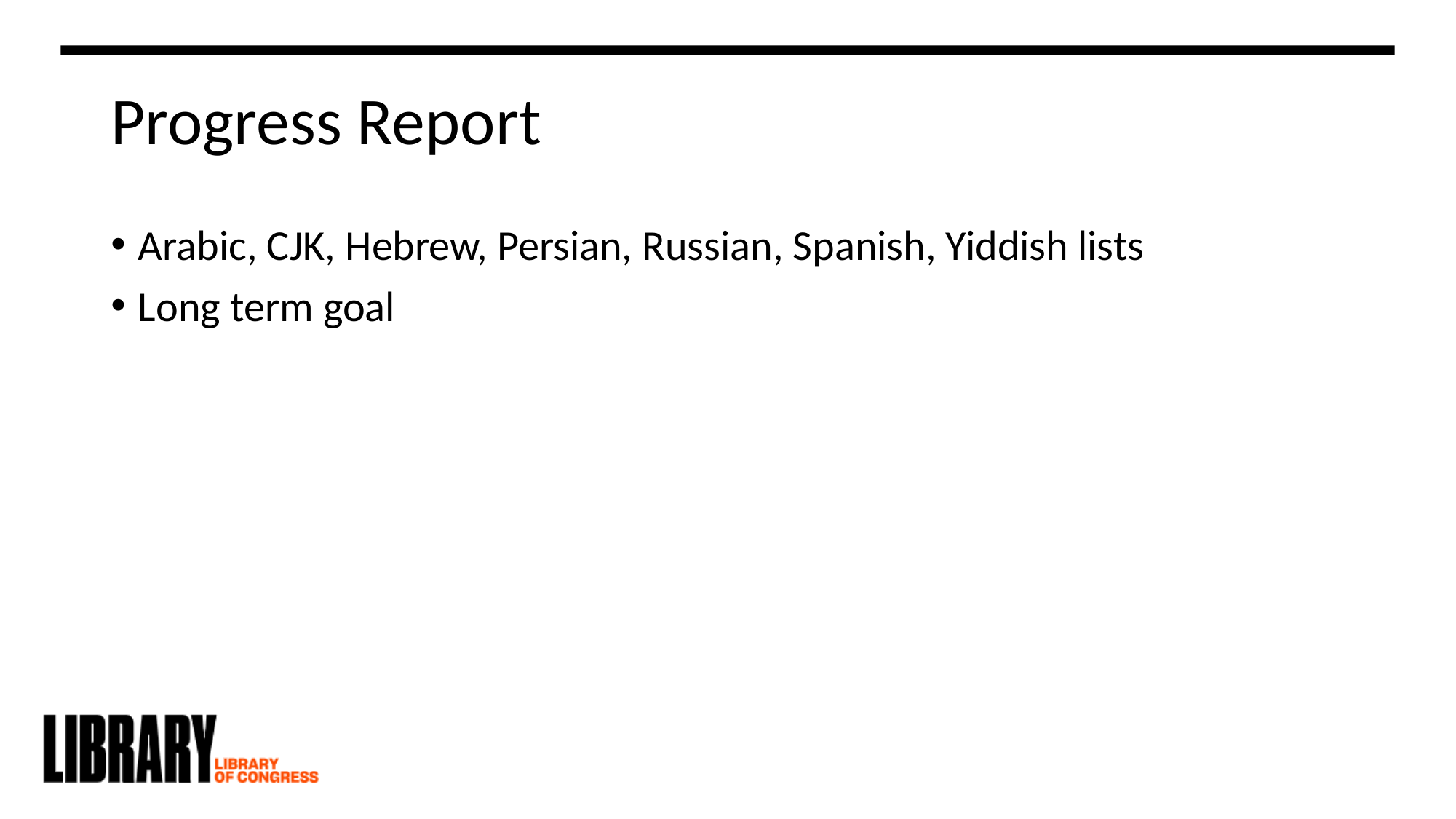

# Progress Report
Arabic, CJK, Hebrew, Persian, Russian, Spanish, Yiddish lists
Long term goal